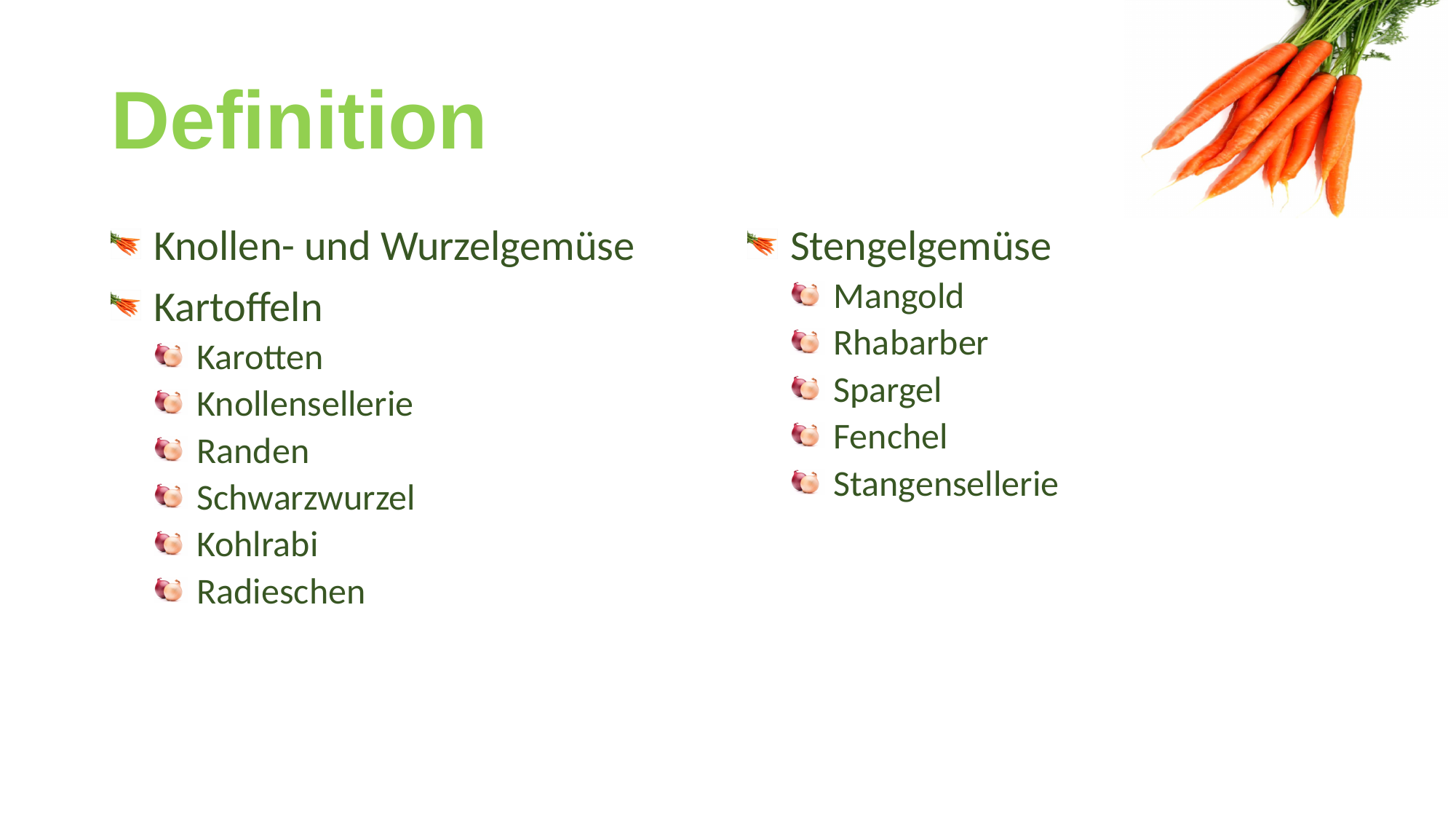

# Definition
Knollen- und Wurzelgemüse
Kartoffeln
Karotten
Knollensellerie
Randen
Schwarzwurzel
Kohlrabi
Radieschen
Stengelgemüse
Mangold
Rhabarber
Spargel
Fenchel
Stangensellerie